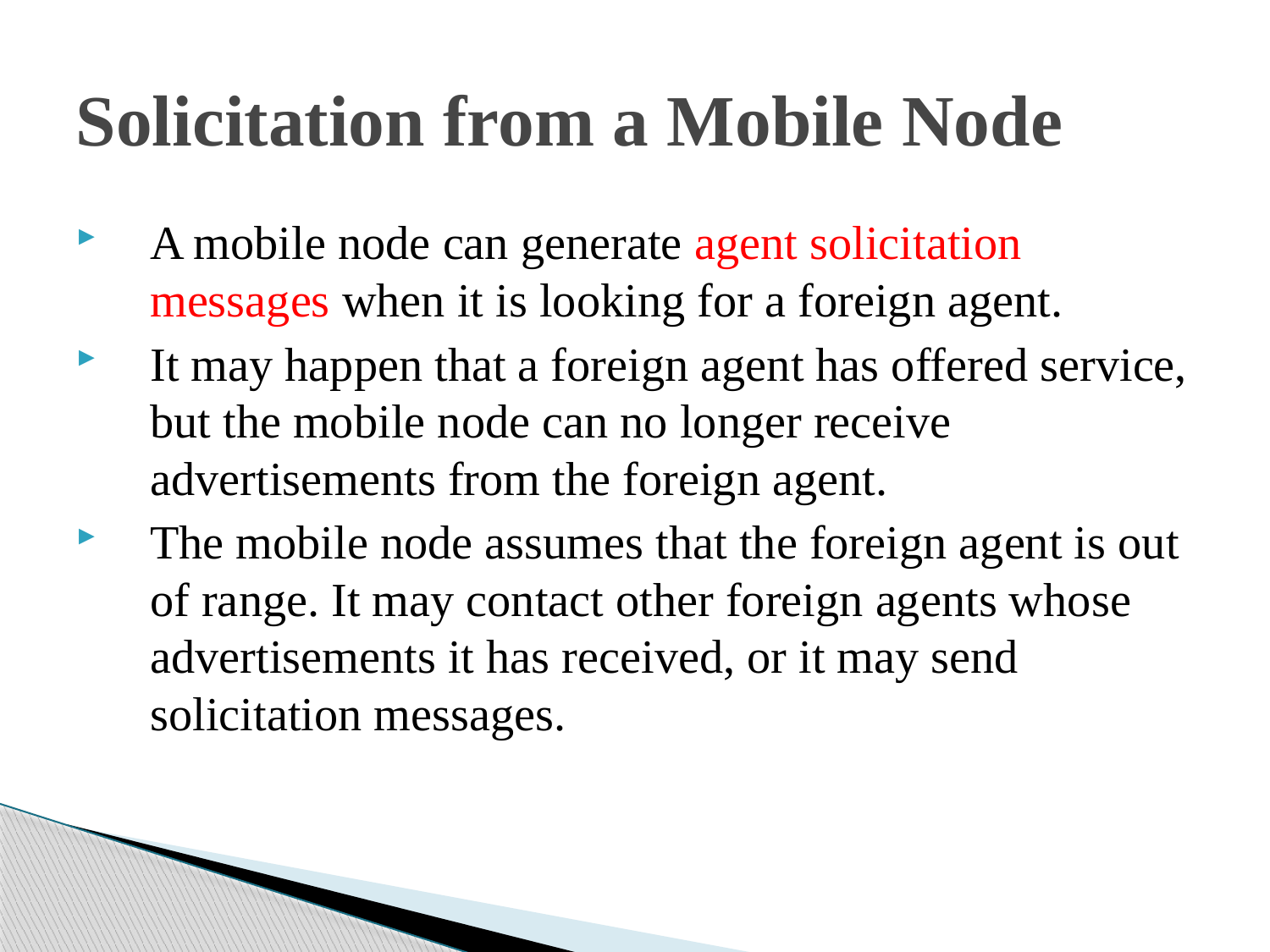

# Solicitation from a Mobile Node
A mobile node can generate agent solicitation messages when it is looking for a foreign agent.
It may happen that a foreign agent has offered service, but the mobile node can no longer receive advertisements from the foreign agent.
The mobile node assumes that the foreign agent is out of range. It may contact other foreign agents whose advertisements it has received, or it may send solicitation messages.